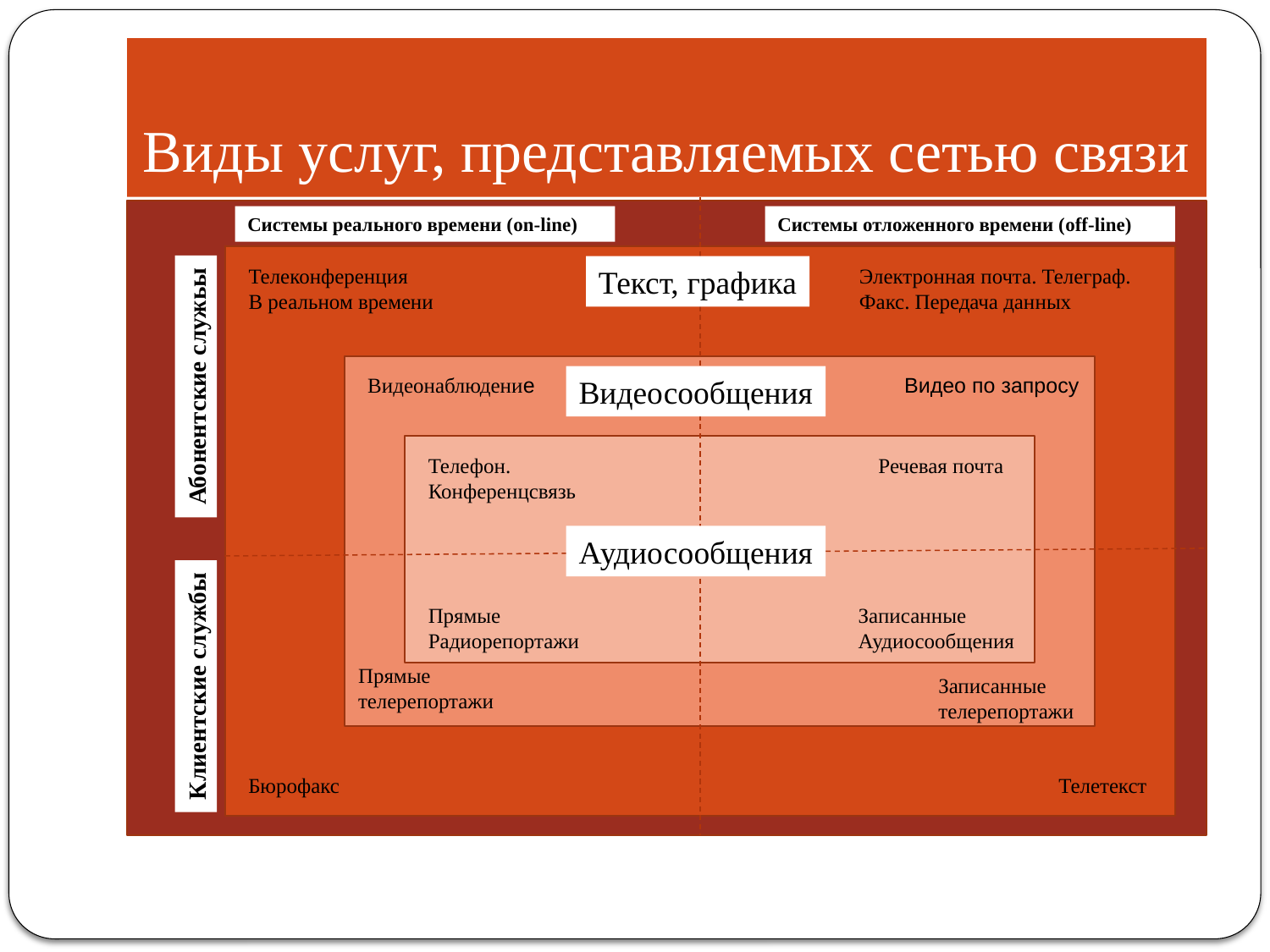

# Виды услуг, представляемых сетью связи

ы=

Системы реального времени (on-line)
Системы отложенного времени (off-line)
Телеконференция
В реальном времени
Текст, графика
Электронная почта. Телеграф.
Факс. Передача данных
Абонентские служьы
Видеонаблюдение
Видеосообщения
Видео по запросу

Телефон.
Конференцсвязь
Речевая почта
Аудиосообщения
Прямые
Радиорепортажи
Записанные
Аудиосообщения
Прямые
телерепортажи
Клиентские службы
Записанные
телерепортажи
Бюрофакс
Телетекст